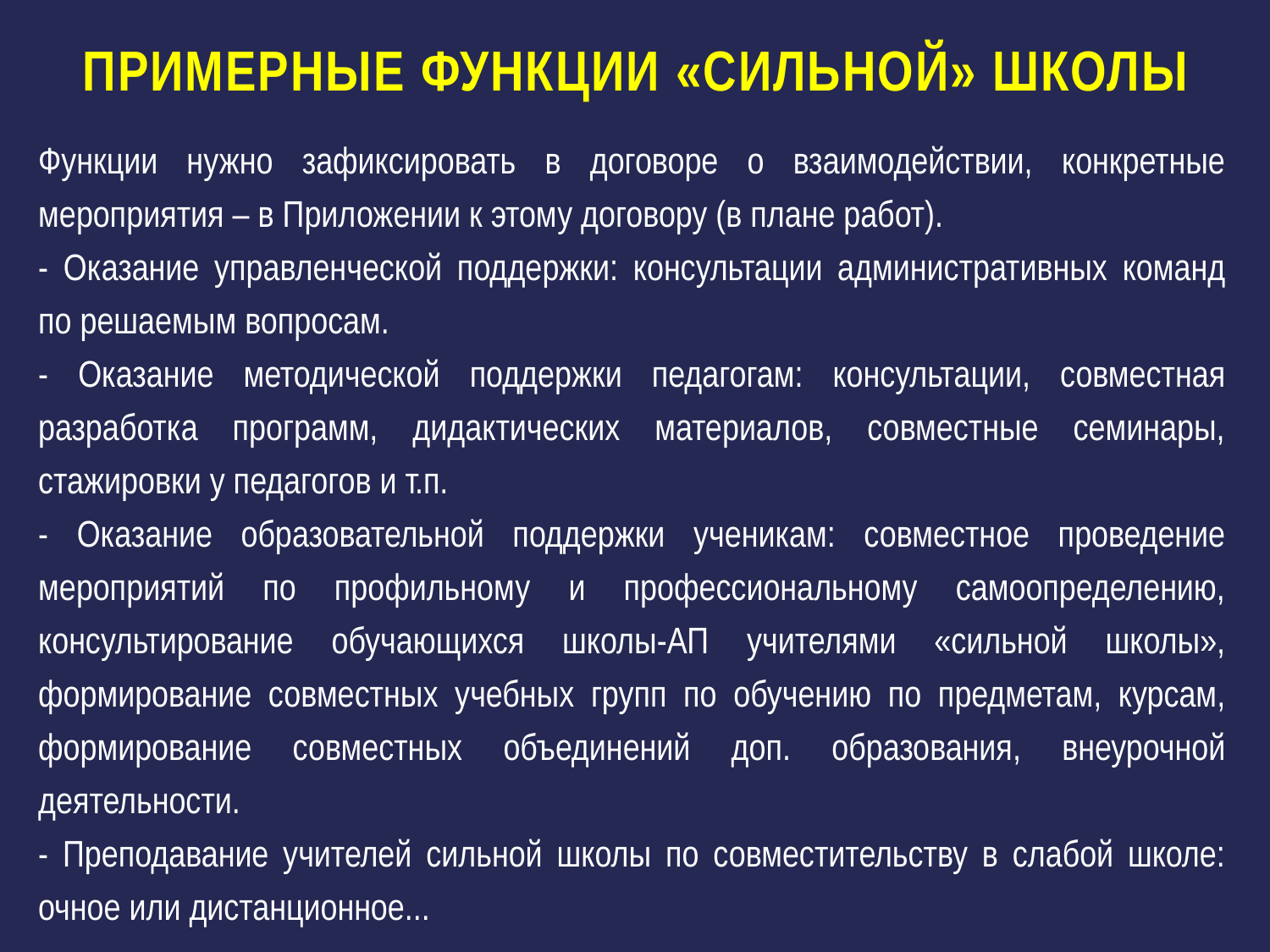

Примерные функции «сильной» школы
Функции нужно зафиксировать в договоре о взаимодействии, конкретные мероприятия – в Приложении к этому договору (в плане работ).
- Оказание управленческой поддержки: консультации административных команд по решаемым вопросам.
- Оказание методической поддержки педагогам: консультации, совместная разработка программ, дидактических материалов, совместные семинары, стажировки у педагогов и т.п.
- Оказание образовательной поддержки ученикам: совместное проведение мероприятий по профильному и профессиональному самоопределению, консультирование обучающихся школы-АП учителями «сильной школы», формирование совместных учебных групп по обучению по предметам, курсам, формирование совместных объединений доп. образования, внеурочной деятельности.
- Преподавание учителей сильной школы по совместительству в слабой школе: очное или дистанционное...